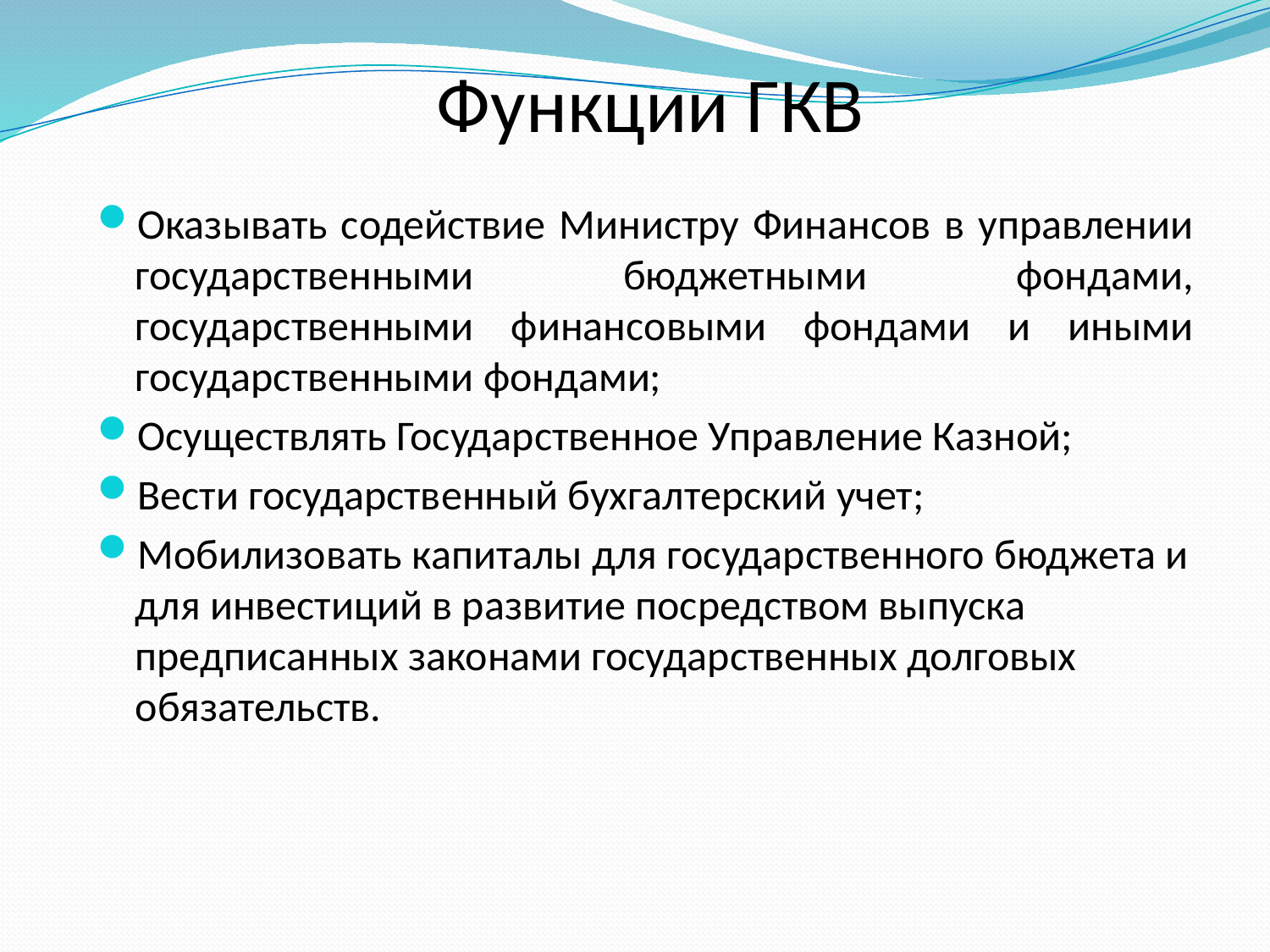

# Функции ГКВ
Оказывать содействие Министру Финансов в управлении государственными бюджетными фондами, государственными финансовыми фондами и иными государственными фондами;
Осуществлять Государственное Управление Казной;
Вести государственный бухгалтерский учет;
Мобилизовать капиталы для государственного бюджета и для инвестиций в развитие посредством выпуска предписанных законами государственных долговых обязательств.